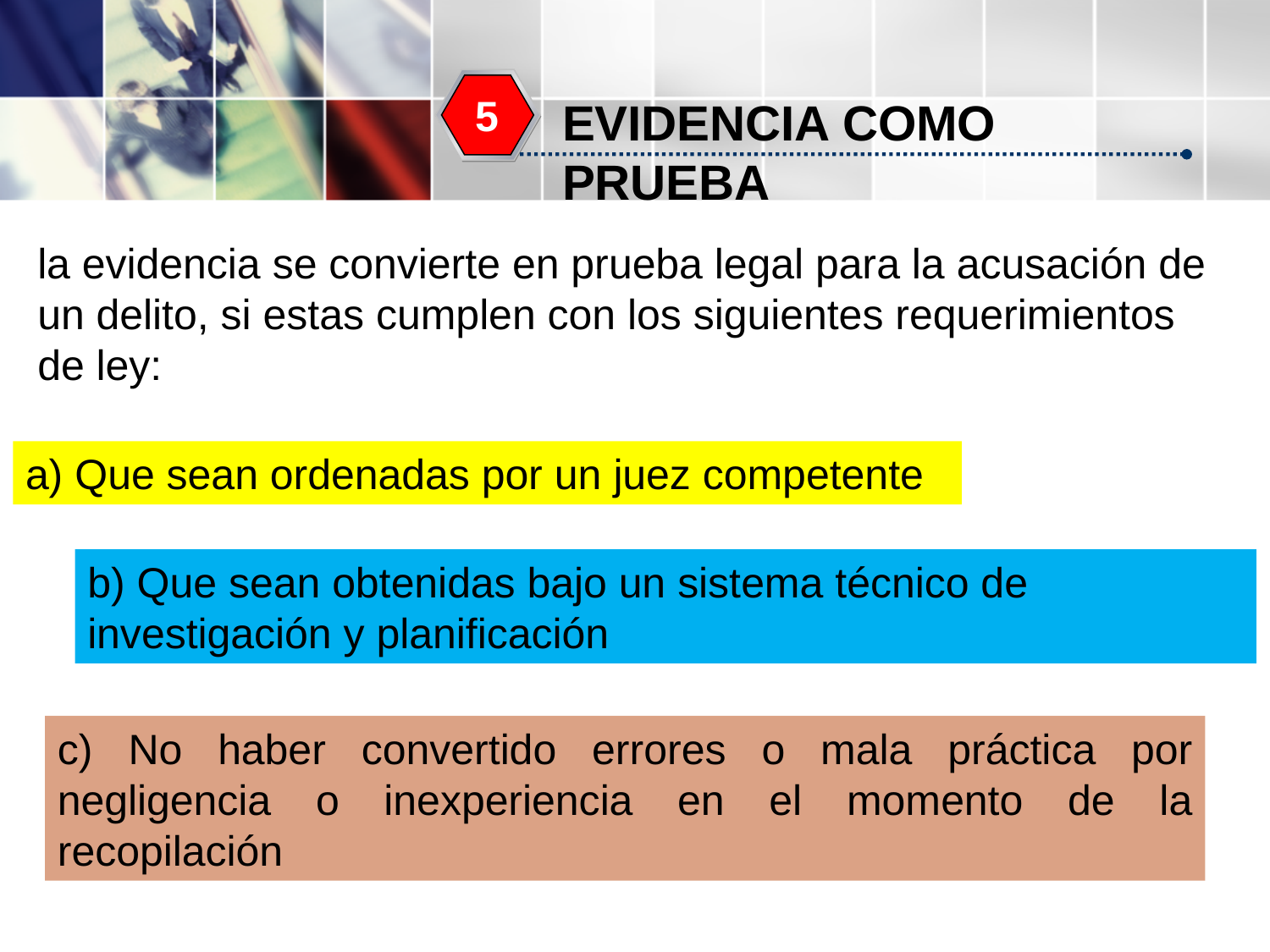

5

EVIDENCIA COMO PRUEBA
la evidencia se convierte en prueba legal para la acusación de un delito, si estas cumplen con los siguientes requerimientos de ley:
a) Que sean ordenadas por un juez competente
b) Que sean obtenidas bajo un sistema técnico de investigación y planificación
c) No haber convertido errores o mala práctica por negligencia o inexperiencia en el momento de la recopilación